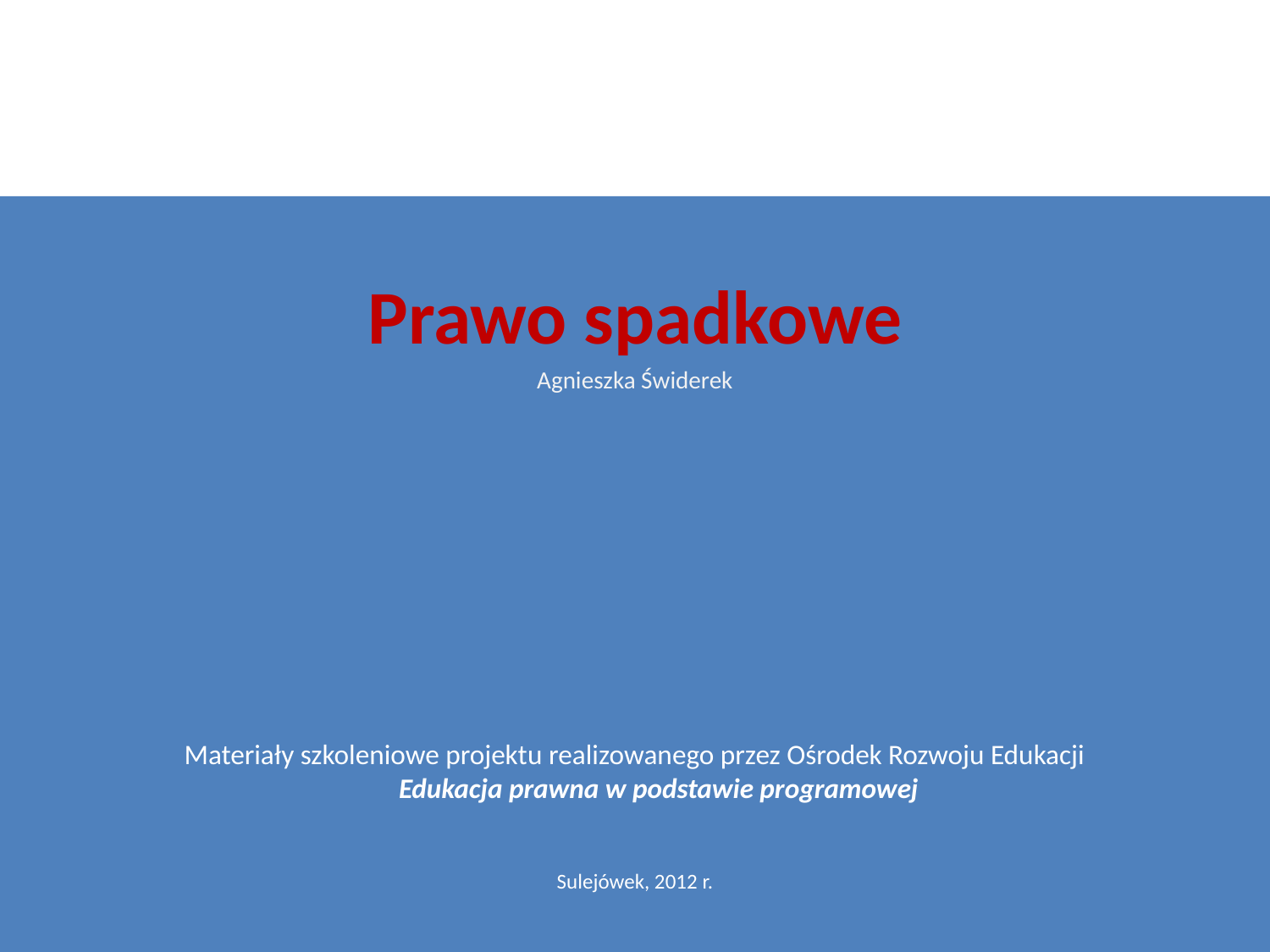

#

Prawo spadkowe
Agnieszka Świderek

Materiały szkoleniowe projektu realizowanego przez Ośrodek Rozwoju Edukacji
Edukacja prawna w podstawie programowej

Sulejówek, 2012 r.